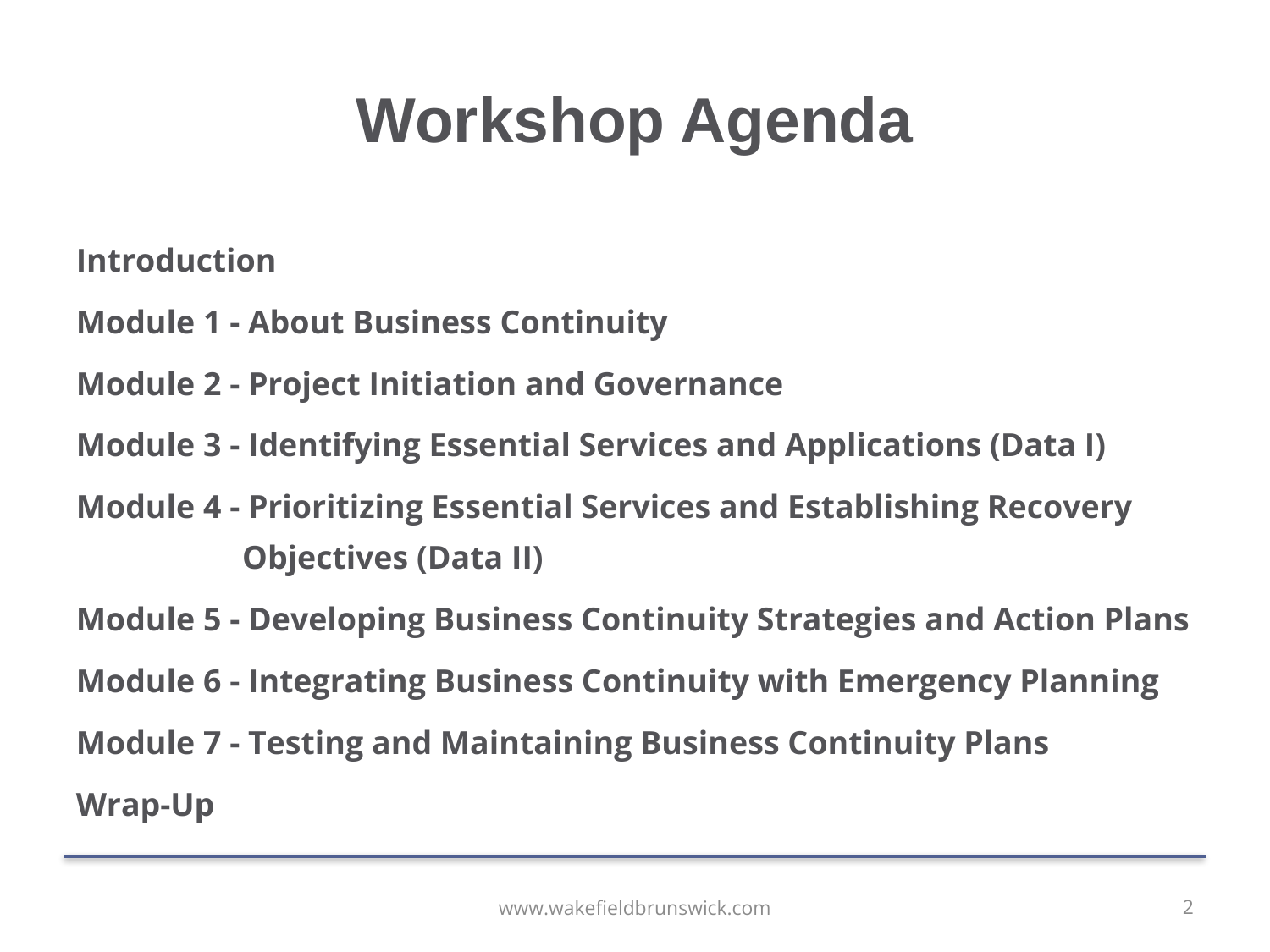

# Workshop Agenda
Introduction
Module 1 - About Business Continuity
Module 2 - Project Initiation and Governance
Module 3 - Identifying Essential Services and Applications (Data I)
Module 4 - Prioritizing Essential Services and Establishing Recovery Objectives (Data II)
Module 5 - Developing Business Continuity Strategies and Action Plans
Module 6 - Integrating Business Continuity with Emergency Planning
Module 7 - Testing and Maintaining Business Continuity Plans
Wrap-Up
www.wakefieldbrunswick.com
2